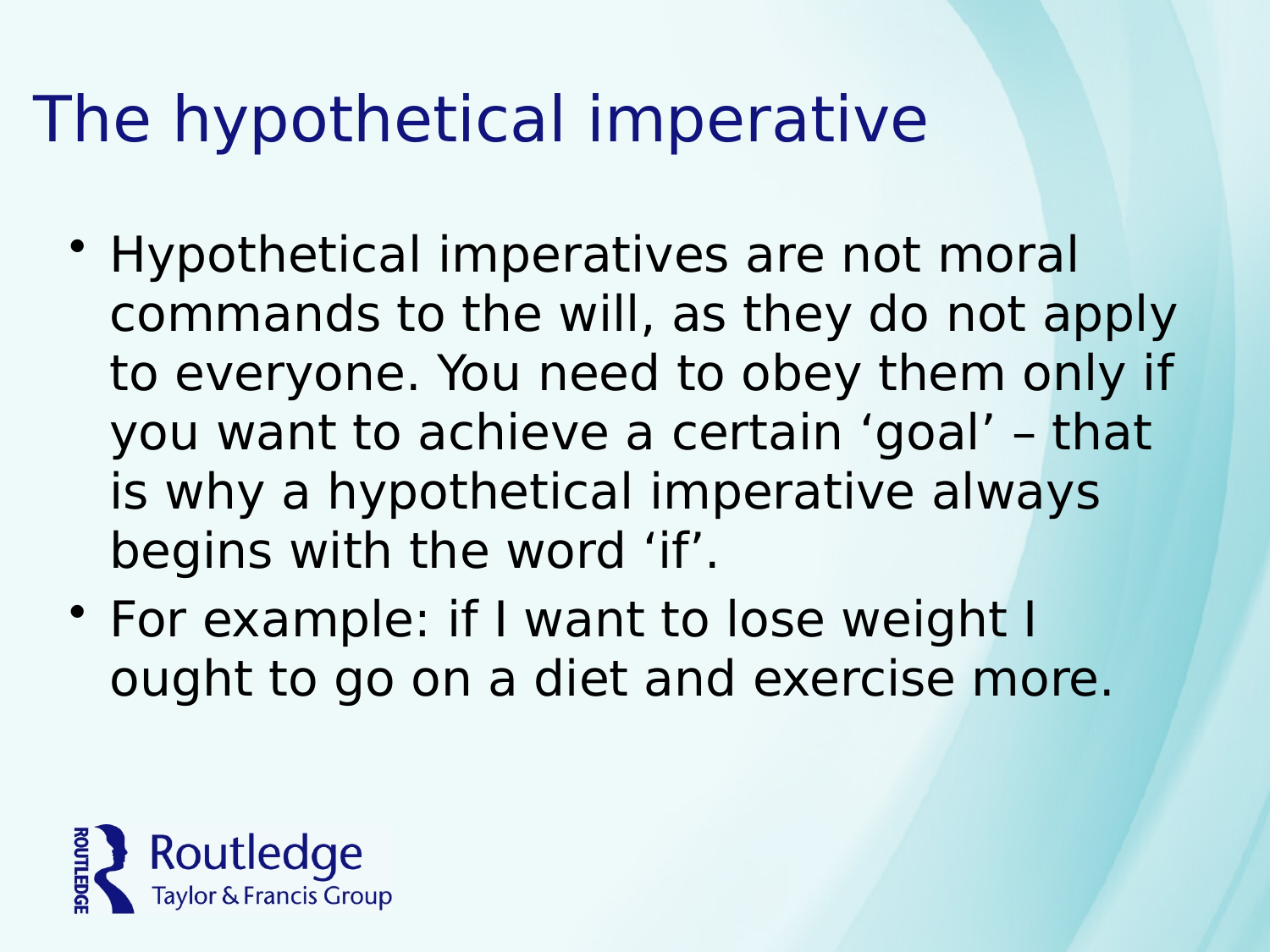

# The hypothetical imperative
Hypothetical imperatives are not moral commands to the will, as they do not apply to everyone. You need to obey them only if you want to achieve a certain ‘goal’ – that is why a hypothetical imperative always begins with the word ‘if’.
For example: if I want to lose weight I ought to go on a diet and exercise more.